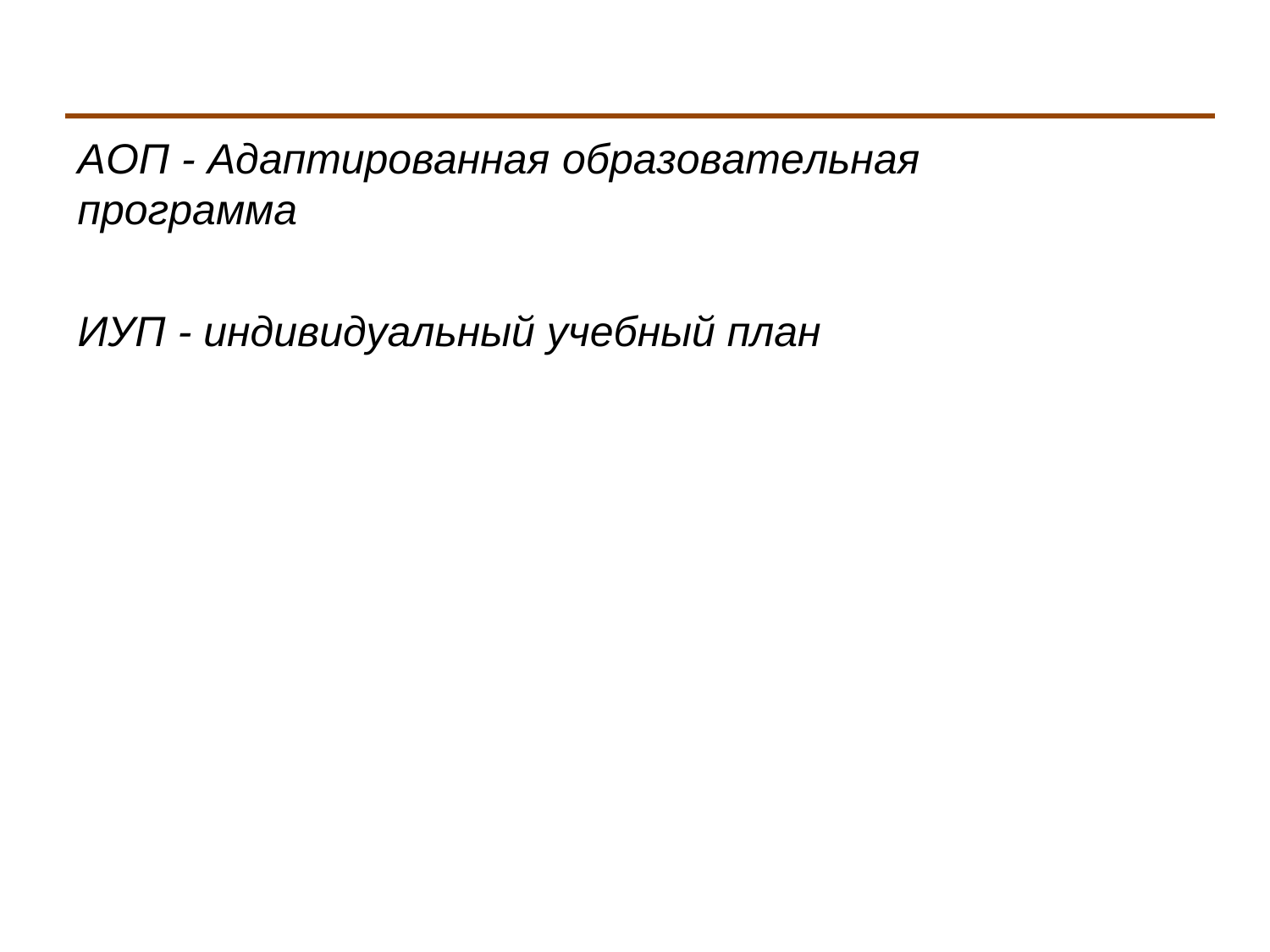

АОП - Адаптированная образовательная программа

ИУП - индивидуальный учебный план